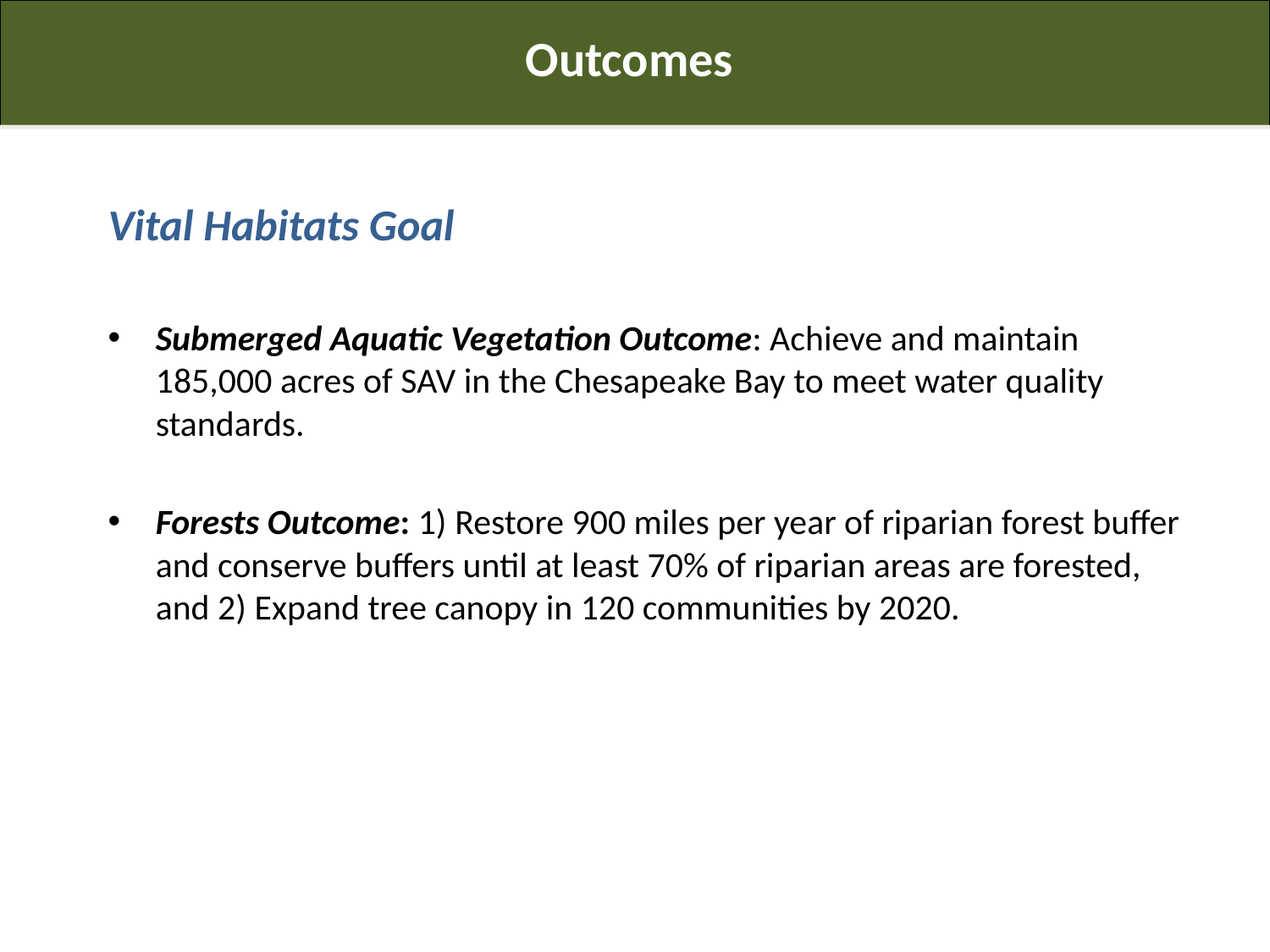

Outcomes
Vital Habitats Goal

Submerged Aquatic Vegetation Outcome: Achieve and maintain 185,000 acres of SAV in the Chesapeake Bay to meet water quality standards.

Forests Outcome: 1) Restore 900 miles per year of riparian forest buffer and conserve buffers until at least 70% of riparian areas are forested, and 2) Expand tree canopy in 120 communities by 2020.